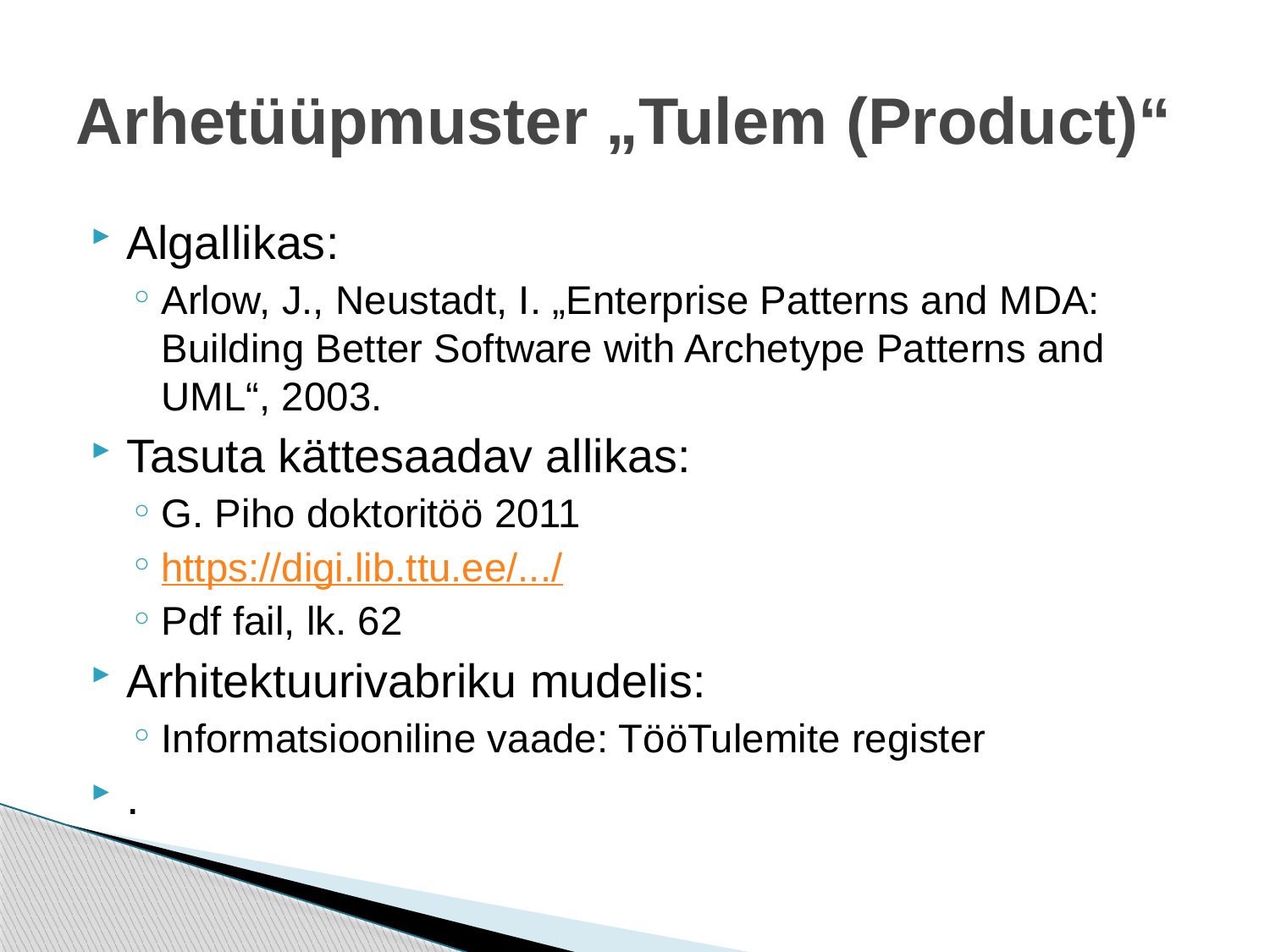

# Arhetüüpmuster „Tulem (Product)“
Algallikas:
Arlow, J., Neustadt, I. „Enterprise Patterns and MDA: Building Better Software with Archetype Patterns and UML“, 2003.
Tasuta kättesaadav allikas:
G. Piho doktoritöö 2011
https://digi.lib.ttu.ee/.../
Pdf fail, lk. 62
Arhitektuurivabriku mudelis:
Informatsiooniline vaade: TööTulemite register
.